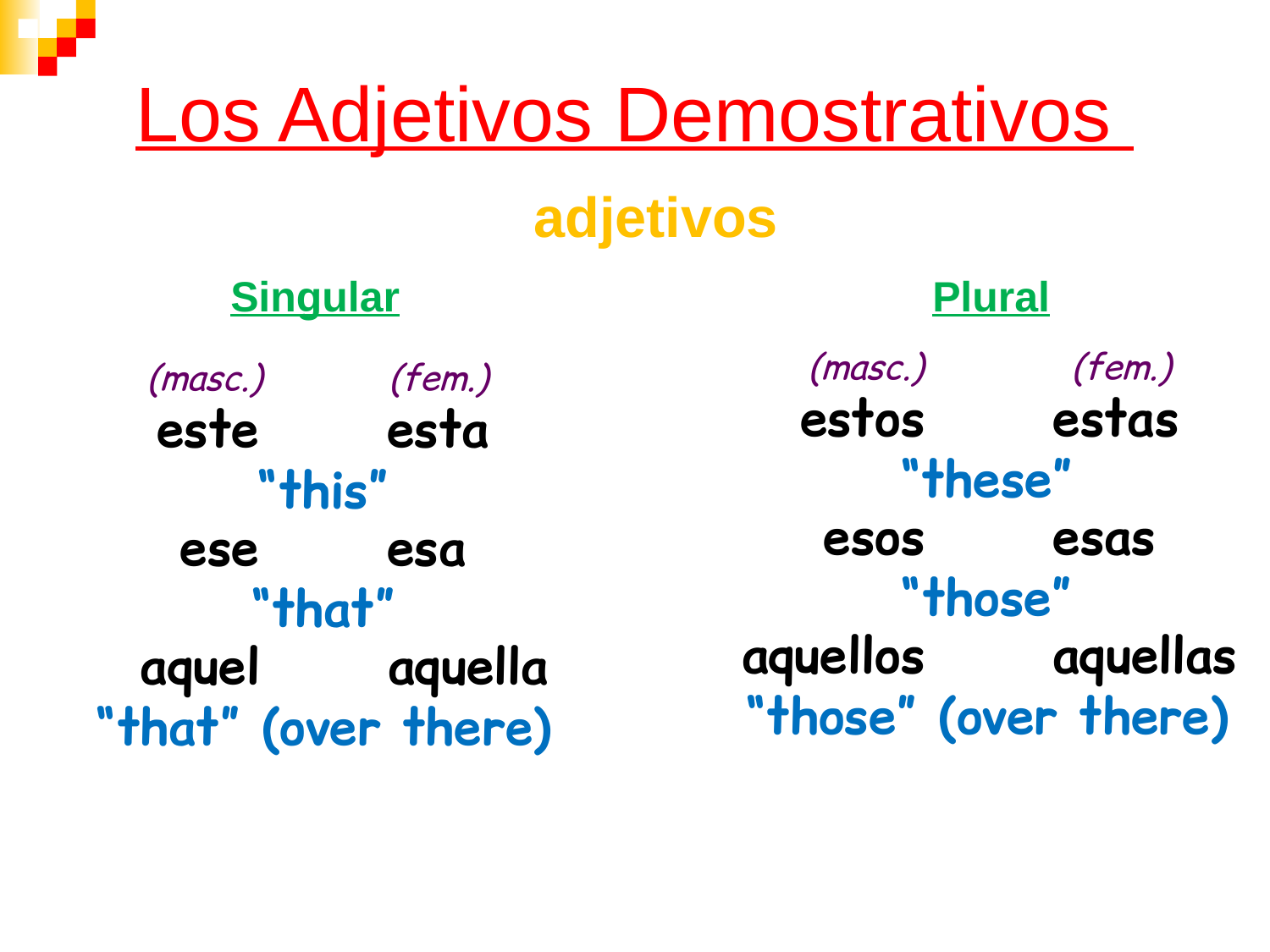

# Los Adjetivos Demostrativos
  adjetivos
Singular                                  Plural
(masc.)              (fem.)
estos      estas

esos      esas

aquellos      aquellas
(masc.)            (fem.)
este      esta

ese      esa

  aquel      aquella
“these”

“those”

“those” (over there)
“this”

“that”

“that” (over there)